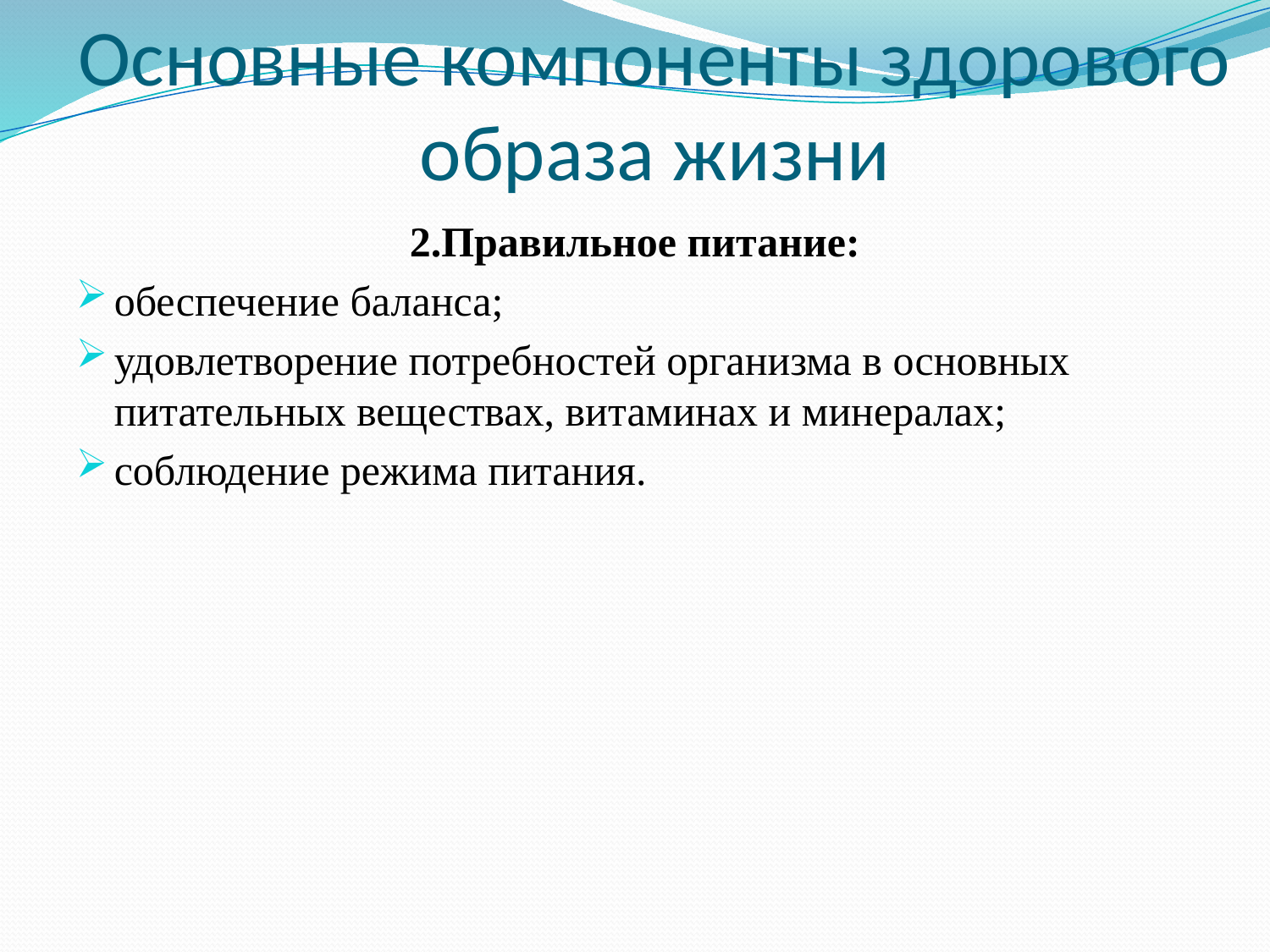

Основные компоненты здорового образа жизни

2.Правильное питание:
обеспечение баланса;
удовлетворение потребностей организма в основных питательных веществах, витаминах и минералах;
соблюдение режима питания.